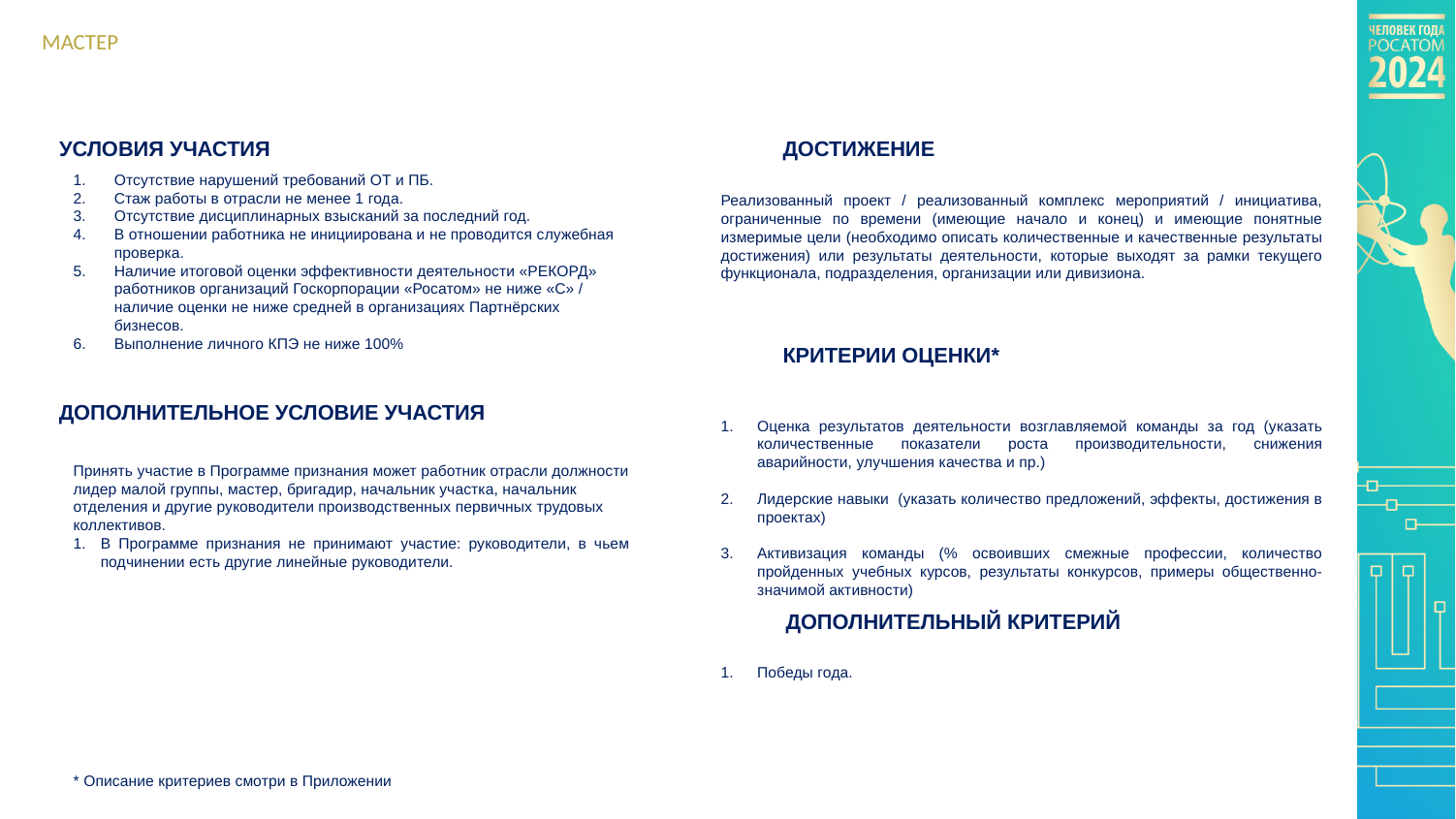

МАСТЕР
ДОСТИЖЕНИЕ
УСЛОВИЯ УЧАСТИЯ
Отсутствие нарушений требований ОТ и ПБ.
Стаж работы в отрасли не менее 1 года.
Отсутствие дисциплинарных взысканий за последний год.
В отношении работника не инициирована и не проводится служебная проверка.
Наличие итоговой оценки эффективности деятельности «РЕКОРД» работников организаций Госкорпорации «Росатом» не ниже «С» / наличие оценки не ниже средней в организациях Партнёрских бизнесов.
Выполнение личного КПЭ не ниже 100%
Реализованный проект / реализованный комплекс мероприятий / инициатива, ограниченные по времени (имеющие начало и конец) и имеющие понятные измеримые цели (необходимо описать количественные и качественные результаты достижения) или результаты деятельности, которые выходят за рамки текущего функционала, подразделения, организации или дивизиона.
КРИТЕРИИ ОЦЕНКИ*
ДОПОЛНИТЕЛЬНОЕ УСЛОВИЕ УЧАСТИЯ
Оценка результатов деятельности возглавляемой команды за год (указать количественные показатели роста производительности, снижения аварийности, улучшения качества и пр.)

Лидерские навыки  (указать количество предложений, эффекты, достижения в проектах)

Активизация команды (% освоивших смежные профессии, количество пройденных учебных курсов, результаты конкурсов, примеры общественно-значимой активности)
Принять участие в Программе признания может работник отрасли должности лидер малой группы, мастер, бригадир, начальник участка, начальник отделения и другие руководители производственных первичных трудовых коллективов.
В Программе признания не принимают участие: руководители, в чьем подчинении есть другие линейные руководители.
ДОПОЛНИТЕЛЬНЫЙ КРИТЕРИЙ
Победы года.

* Описание критериев смотри в Приложении